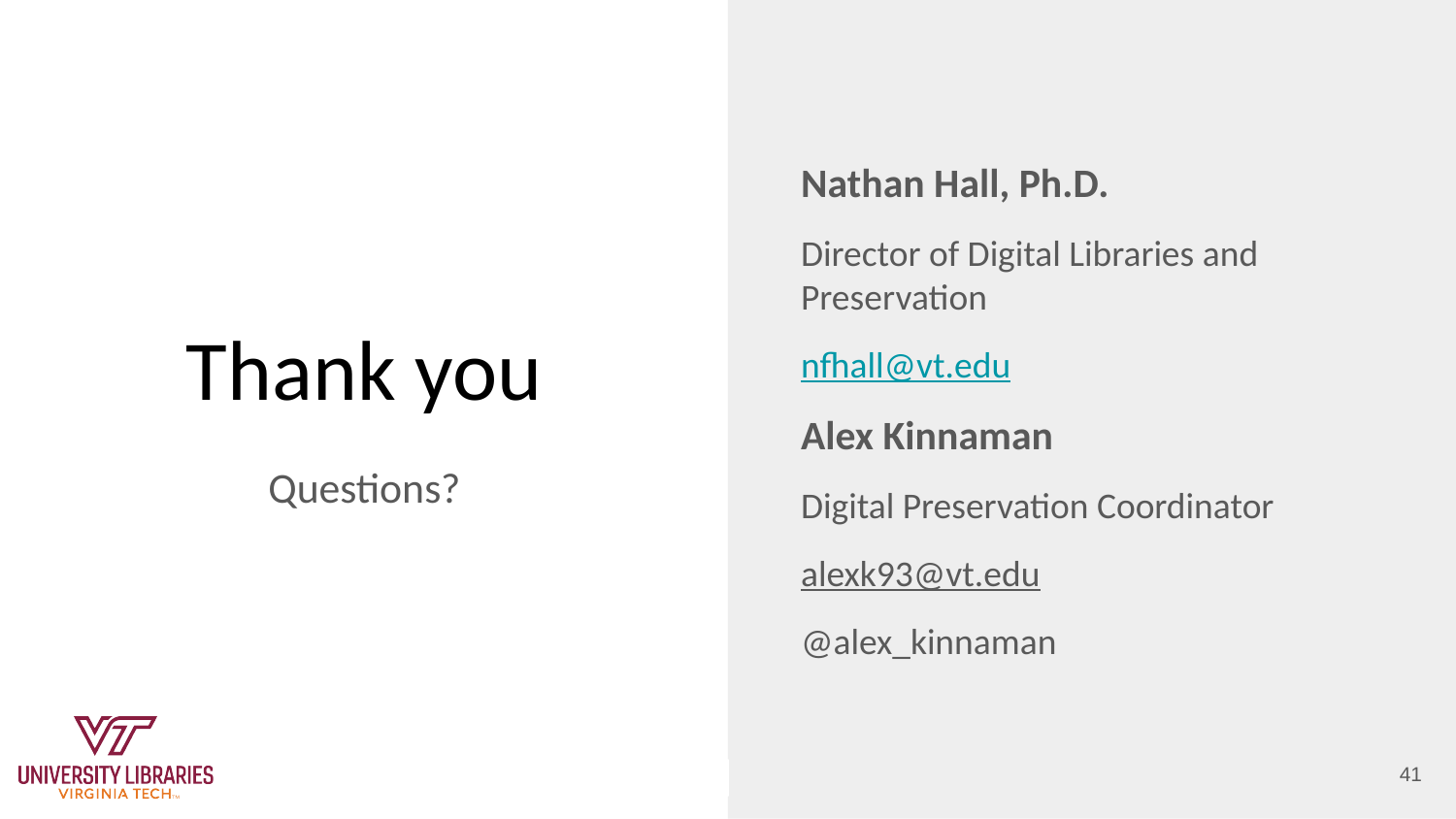

Nathan Hall, Ph.D.
Director of Digital Libraries and Preservation
nfhall@vt.edu
Alex Kinnaman
Digital Preservation Coordinator
alexk93@vt.edu
@alex_kinnaman
# Thank you
Questions?
41